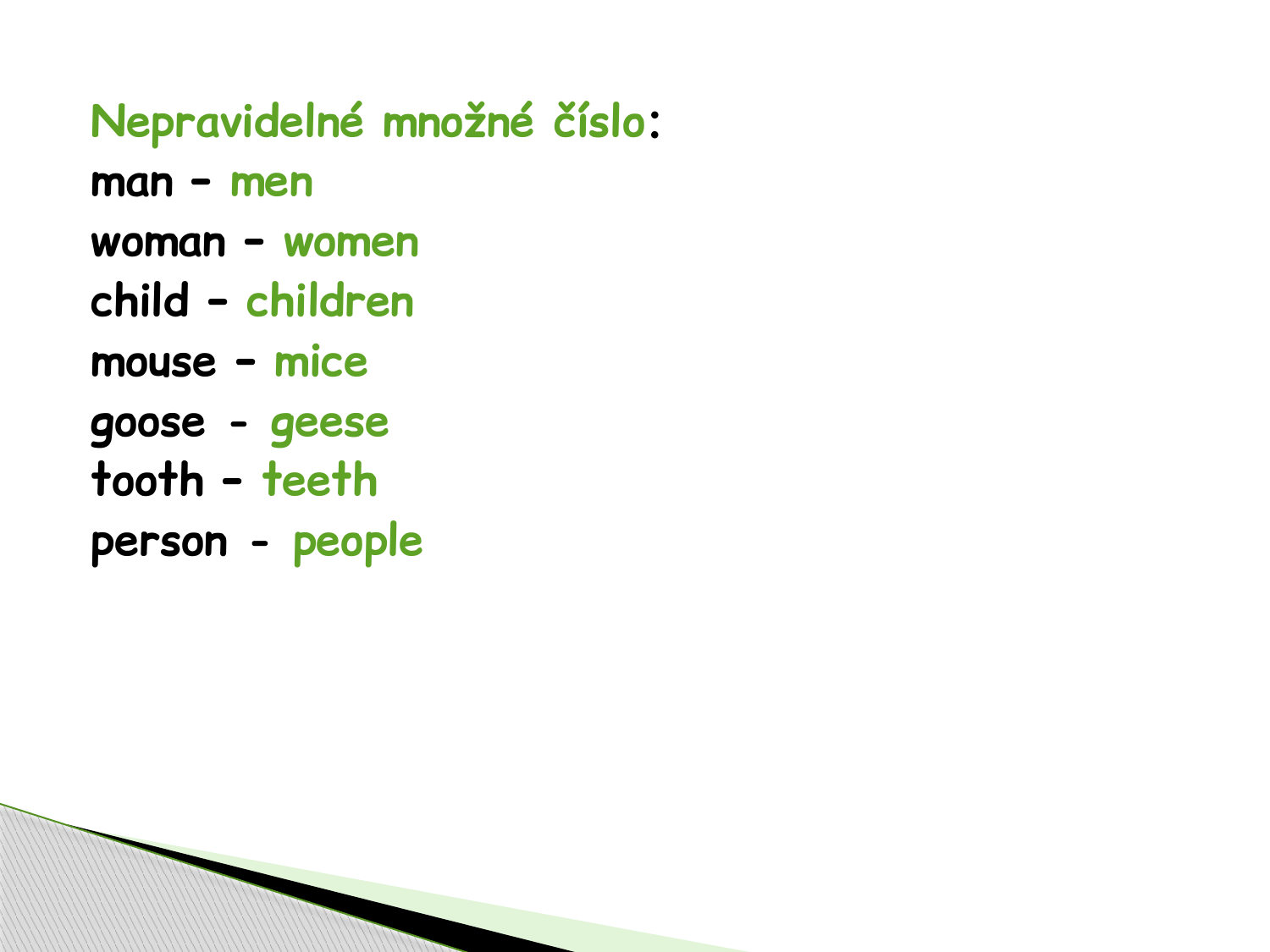

Nepravidelné množné číslo:
man – men
woman – women
child – children
mouse – mice
goose - geese
tooth – teeth
person - people